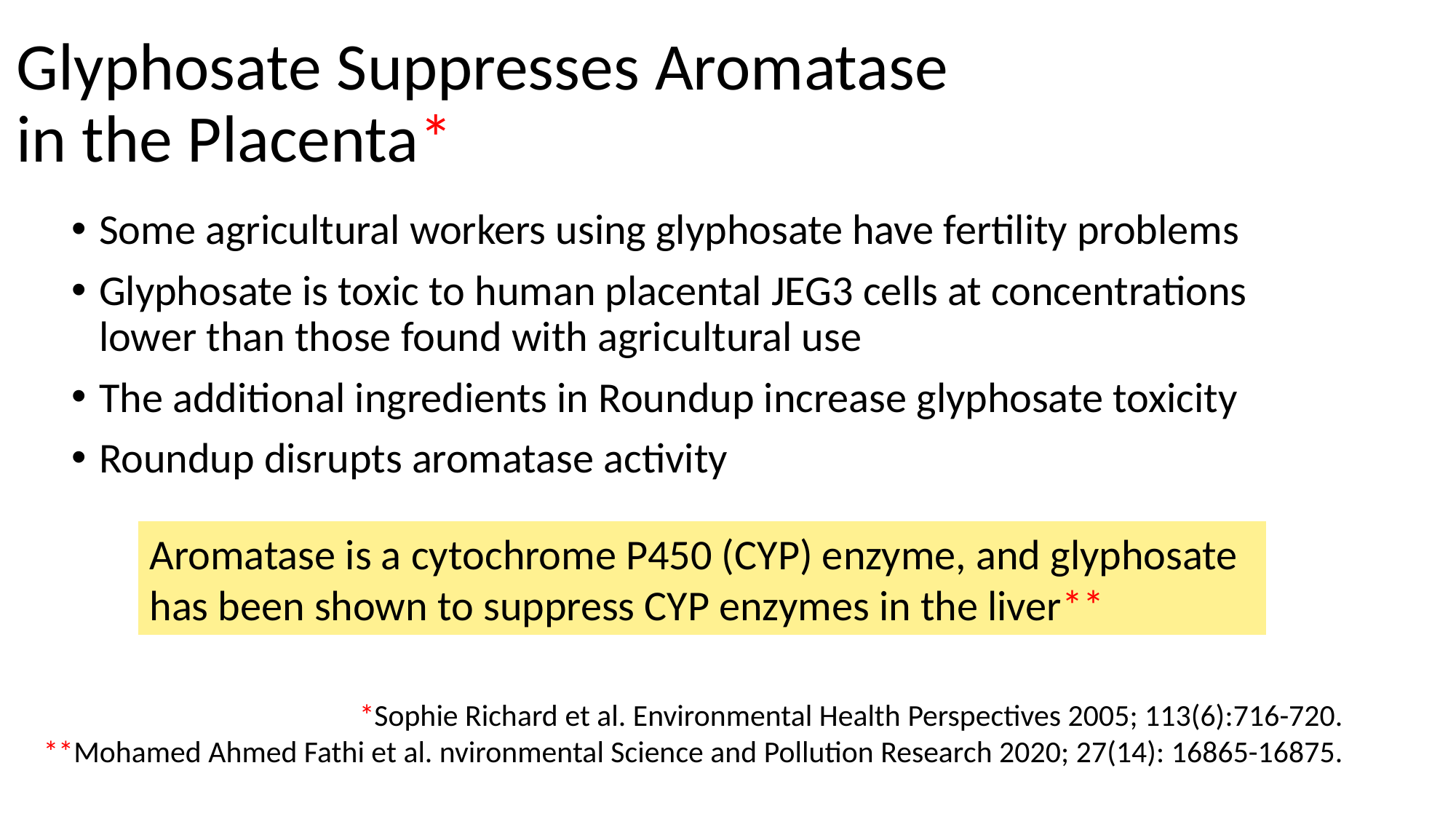

# Glyphosate Suppresses Aromatase in the Placenta*
Some agricultural workers using glyphosate have fertility problems
Glyphosate is toxic to human placental JEG3 cells at concentrations lower than those found with agricultural use
The additional ingredients in Roundup increase glyphosate toxicity
Roundup disrupts aromatase activity

Aromatase is a cytochrome P450 (CYP) enzyme, and glyphosate has been shown to suppress CYP enzymes in the liver**
*Sophie Richard et al. Environmental Health Perspectives 2005; 113(6):716-720.
**Mohamed Ahmed Fathi et al. nvironmental Science and Pollution Research 2020; 27(14): 16865-16875.